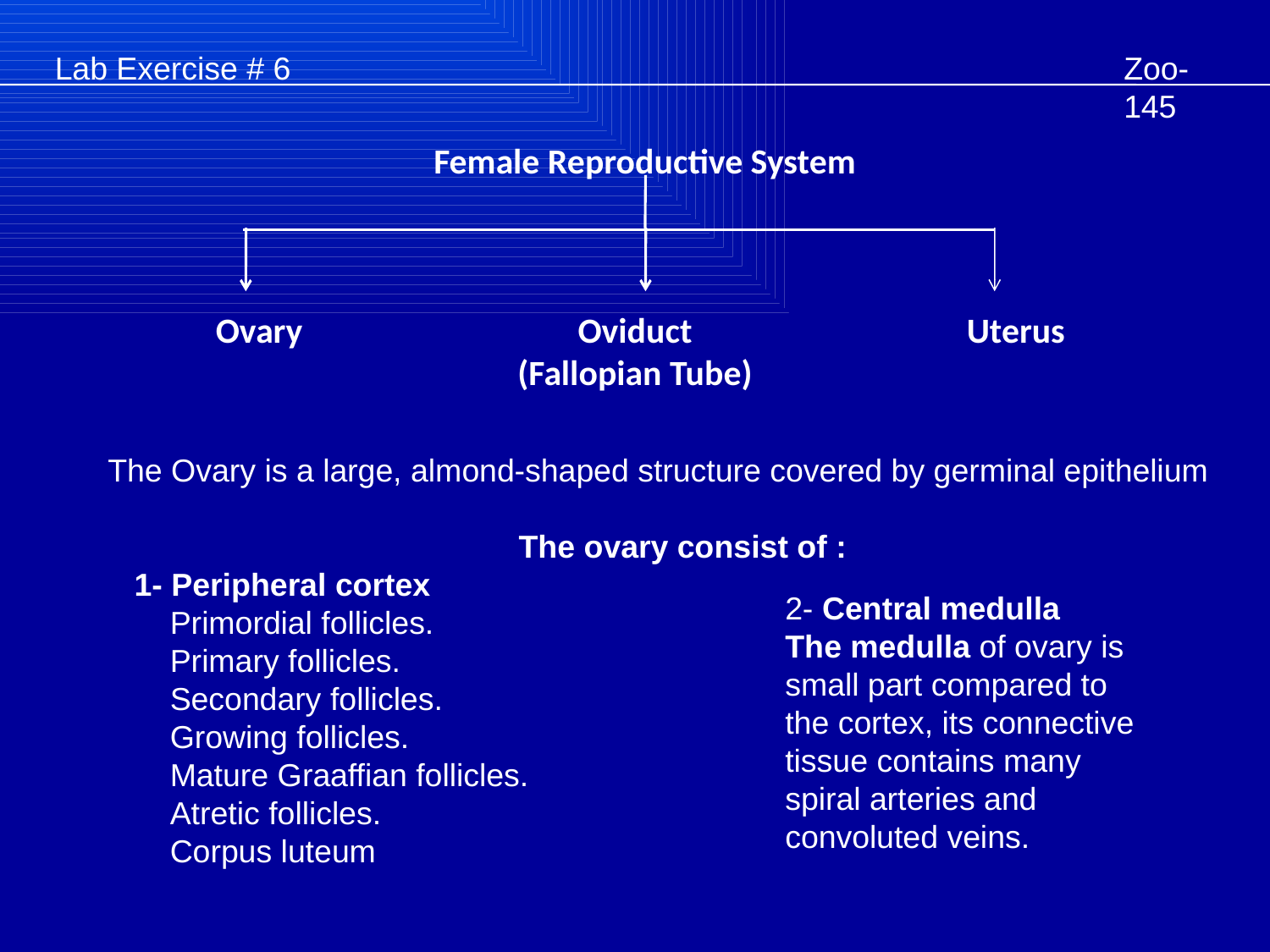

Lab Exercise # 6
Zoo- 145

Female Reproductive System
Ovary
Oviduct
(Fallopian Tube)
Uterus
The Ovary is a large, almond-shaped structure covered by germinal epithelium

The ovary consist of :
   1- Peripheral cortex
       Primordial follicles.
       Primary follicles.
       Secondary follicles.
       Growing follicles.
       Mature Graaffian follicles.
       Atretic follicles.
       Corpus luteum

2- Central medulla
The medulla of ovary is small part compared to the cortex, its connective tissue contains many spiral arteries and convoluted veins.